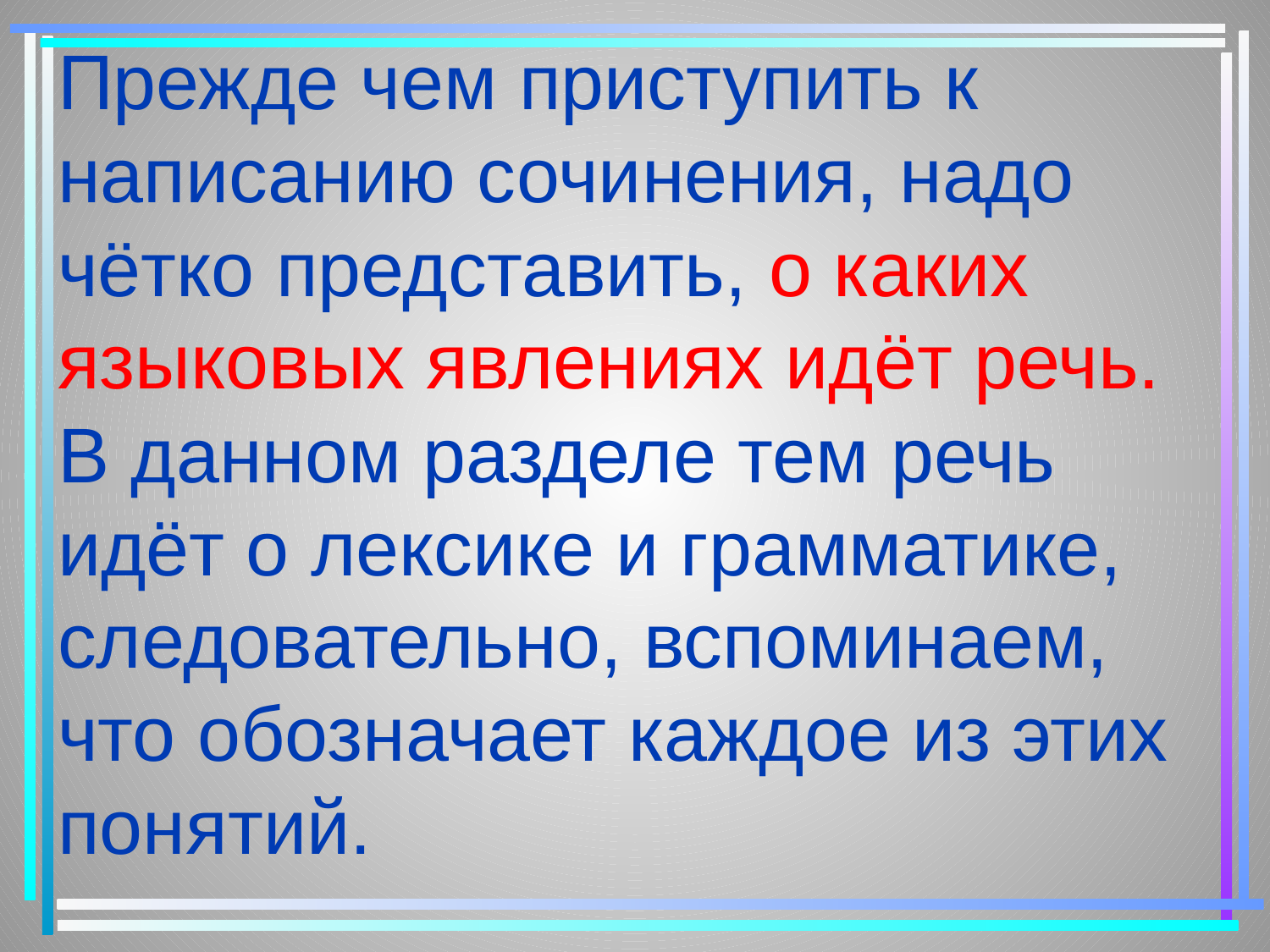

Прежде чем приступить к написанию сочинения, надо чётко представить, о каких языковых явлениях идёт речь. В данном разделе тем речь идёт о лексике и грамматике, следовательно, вспоминаем, что обозначает каждое из этих понятий.